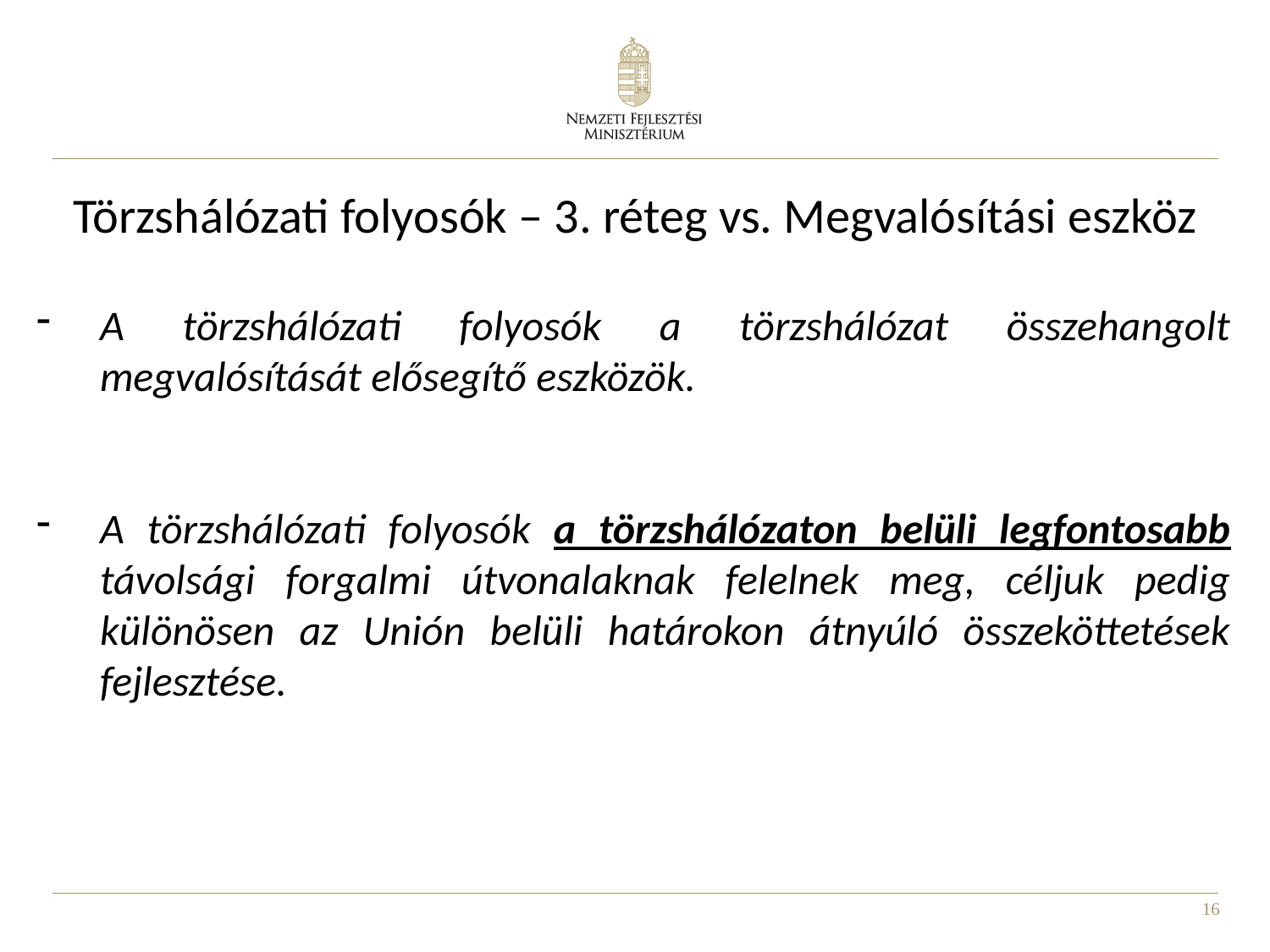

Törzshálózati folyosók – 3. réteg vs. Megvalósítási eszköz
A törzshálózati folyosók a törzshálózat összehangolt megvalósítását elősegítő eszközök.

A törzshálózati folyosók a törzshálózaton belüli legfontosabb távolsági forgalmi útvonalaknak felelnek meg, céljuk pedig különösen az Unión belüli határokon átnyúló összeköttetések fejlesztése.